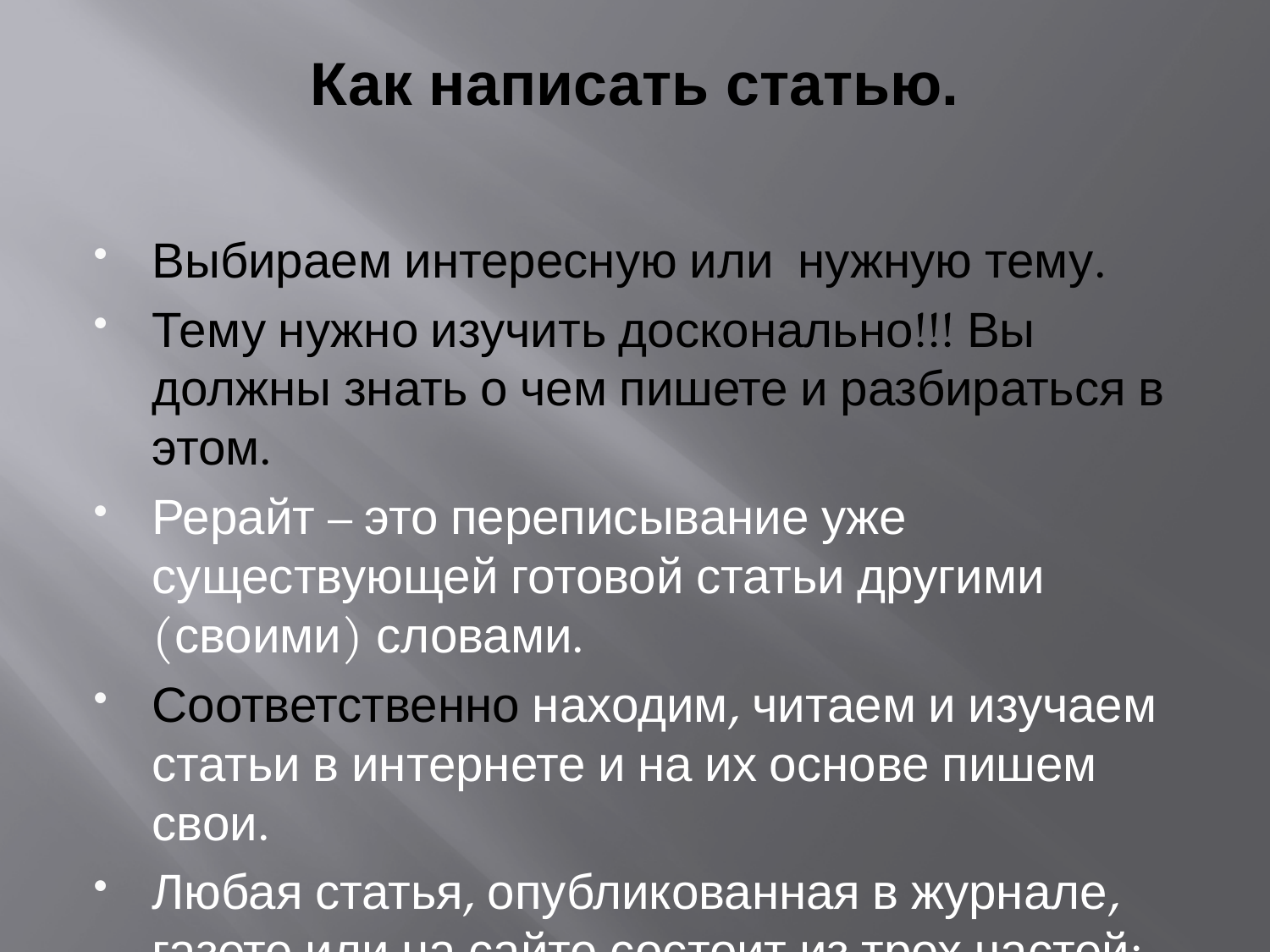

# Как написать статью.
Выбираем интересную или  нужную тему.
Тему нужно изучить досконально!!! Вы должны знать о чем пишете и разбираться в этом.
Рерайт – это переписывание уже существующей готовой статьи другими (своими) словами.
Соответственно находим, читаем и изучаем статьи в интернете и на их основе пишем свои.
Любая статья, опубликованная в журнале, газете или на сайте состоит из трех частей: вступления, основной части и заключения.